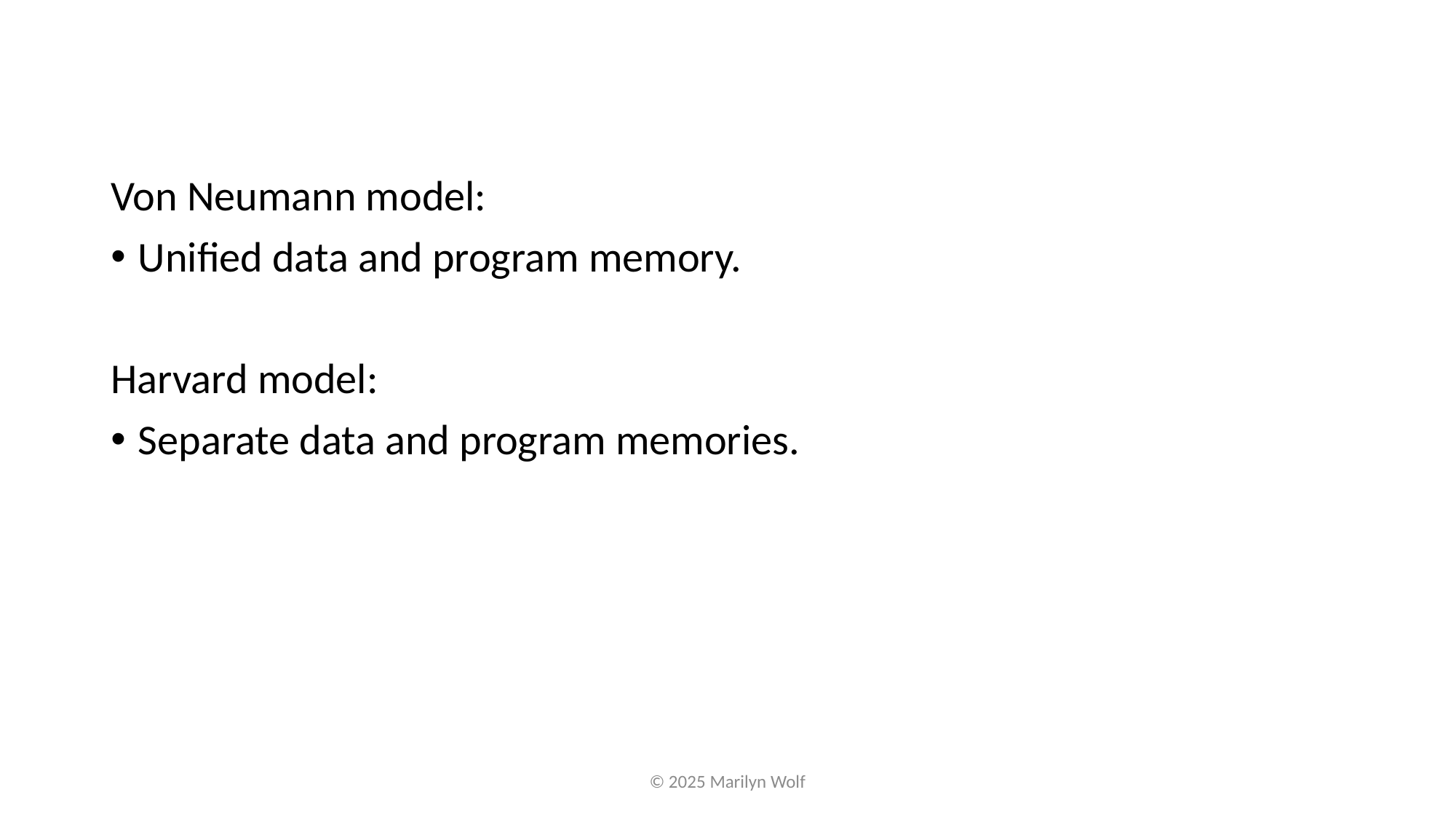

Von Neumann model:
Unified data and program memory.

Harvard model:
Separate data and program memories.
© 2025 Marilyn Wolf